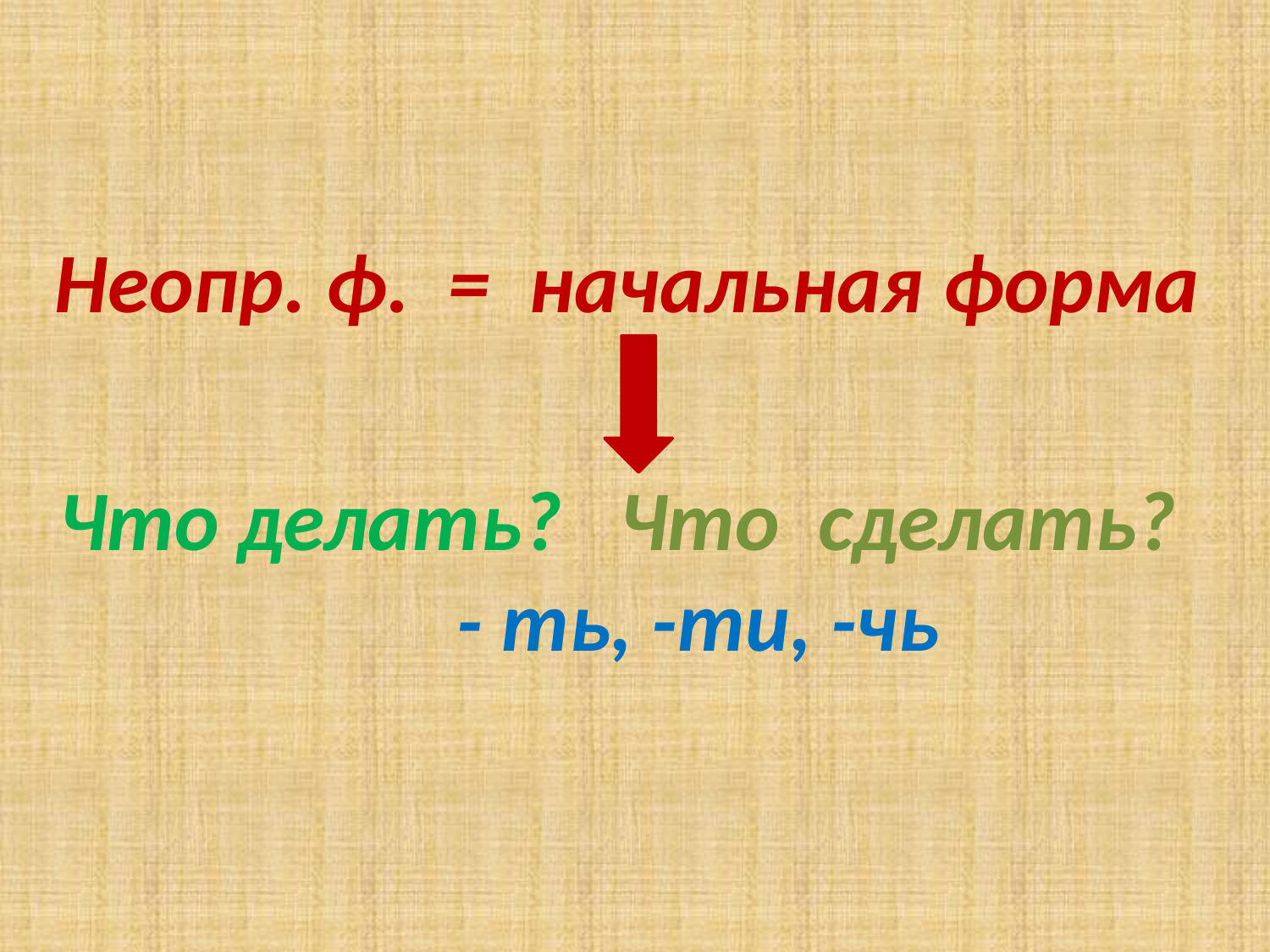

#
 Неопр. ф.  =  начальная форма

    Что делать?   Что  сделать?           - ть, -ти, -чь